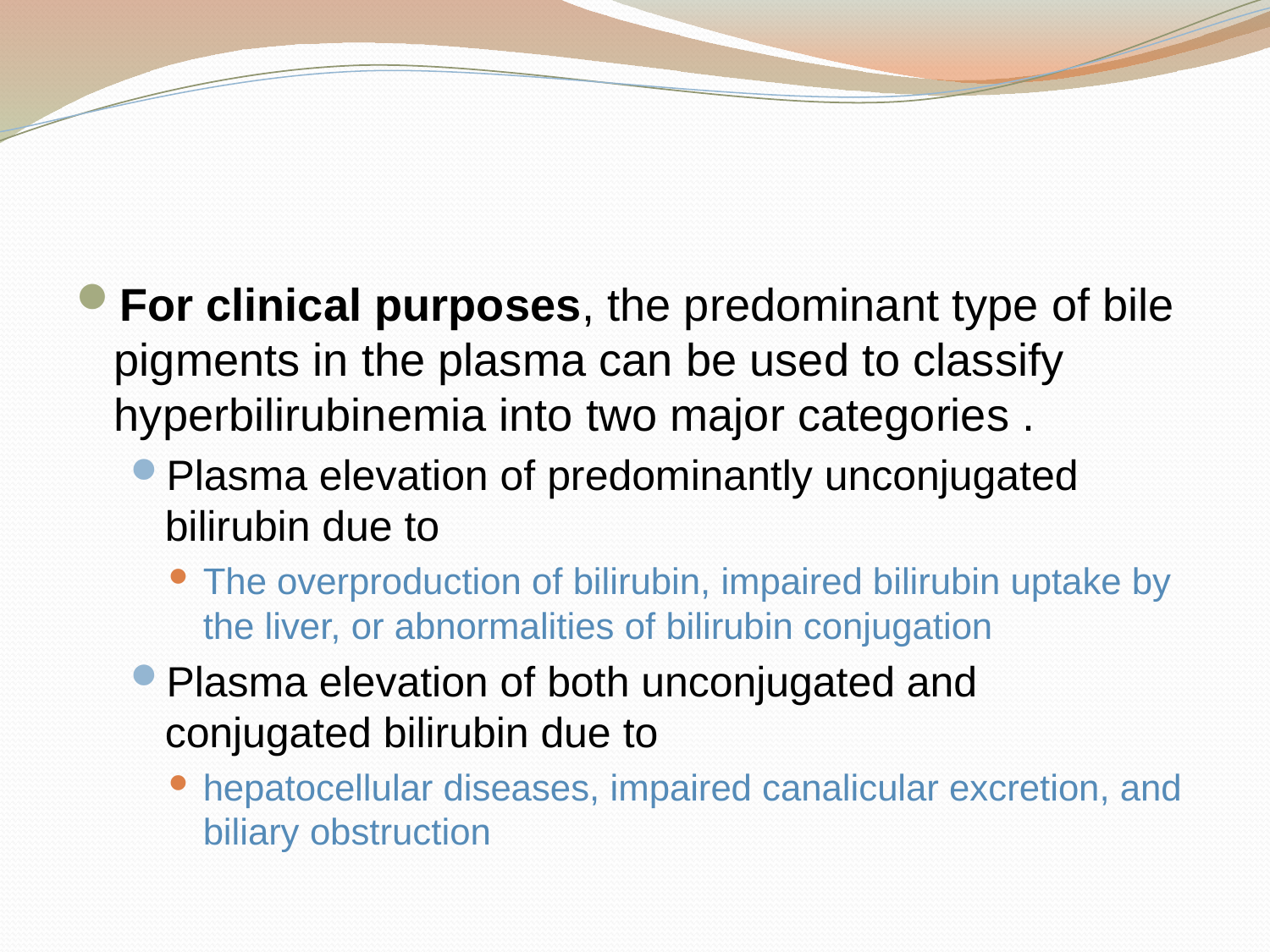

#
For clinical purposes, the predominant type of bile pigments in the plasma can be used to classify hyperbilirubinemia into two major categories .
Plasma elevation of predominantly unconjugated bilirubin due to
The overproduction of bilirubin, impaired bilirubin uptake by the liver, or abnormalities of bilirubin conjugation
Plasma elevation of both unconjugated and conjugated bilirubin due to
hepatocellular diseases, impaired canalicular excretion, and biliary obstruction